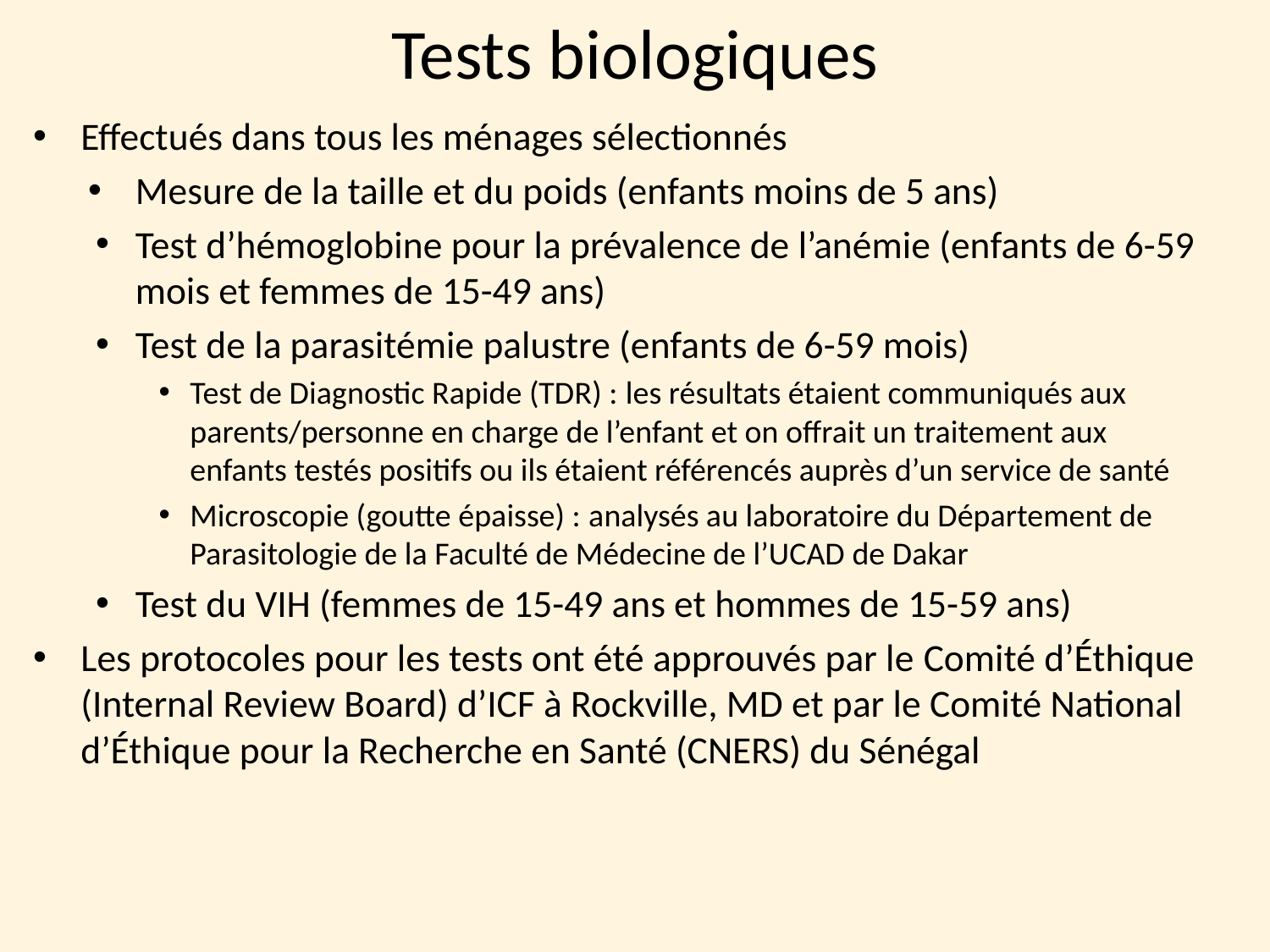

# Tests biologiques
Effectués dans tous les ménages sélectionnés
Mesure de la taille et du poids (enfants moins de 5 ans)
Test d’hémoglobine pour la prévalence de l’anémie (enfants de 6-59 mois et femmes de 15-49 ans)
Test de la parasitémie palustre (enfants de 6-59 mois)
Test de Diagnostic Rapide (TDR) : les résultats étaient communiqués aux parents/personne en charge de l’enfant et on offrait un traitement aux enfants testés positifs ou ils étaient référencés auprès d’un service de santé
Microscopie (goutte épaisse) : analysés au laboratoire du Département de Parasitologie de la Faculté de Médecine de l’UCAD de Dakar
Test du VIH (femmes de 15-49 ans et hommes de 15-59 ans)
Les protocoles pour les tests ont été approuvés par le Comité d’Éthique (Internal Review Board) d’ICF à Rockville, MD et par le Comité National d’Éthique pour la Recherche en Santé (CNERS) du Sénégal